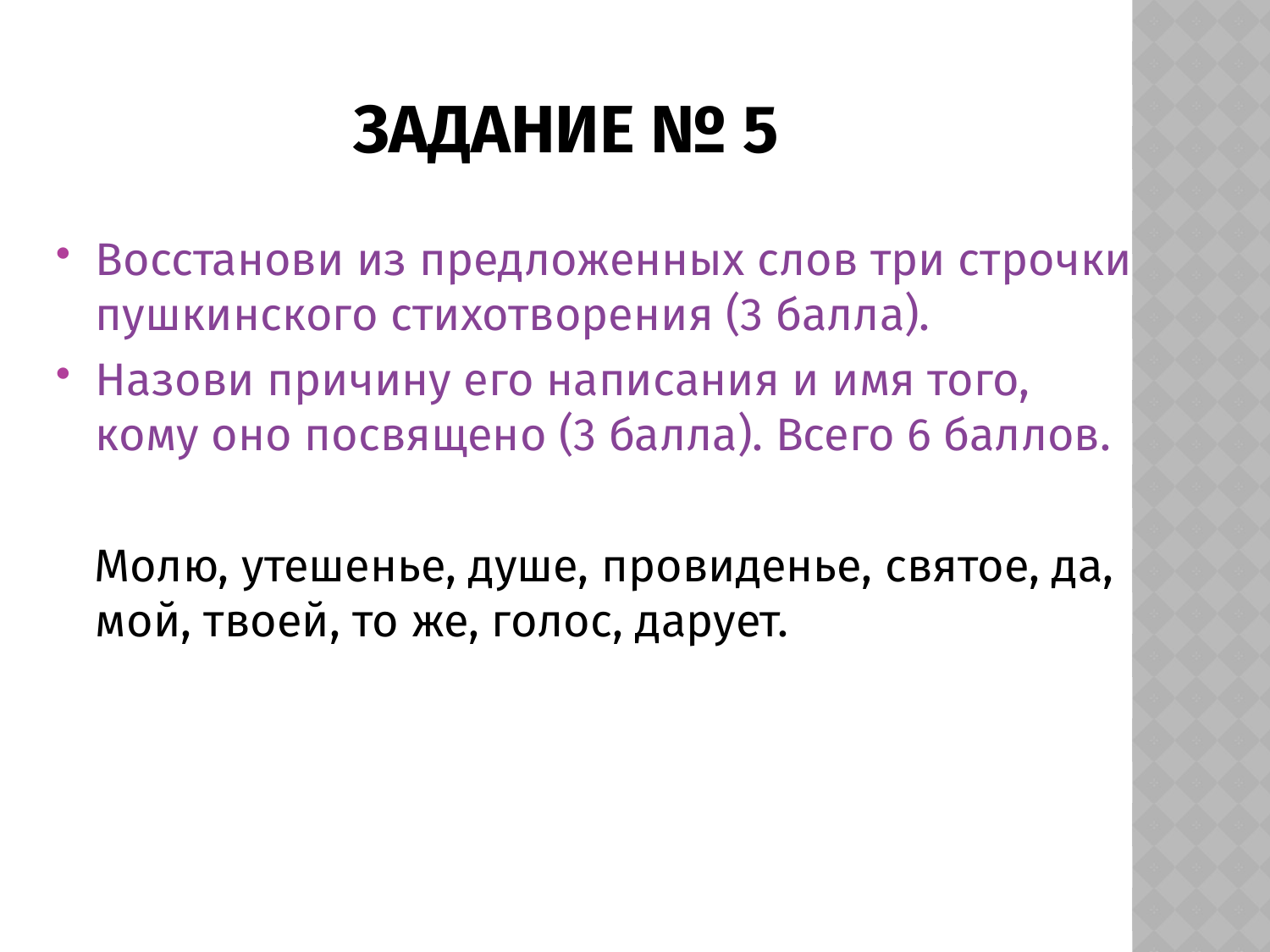

# Задание № 5
Восстанови из предложенных слов три строчки пушкинского стихотворения (3 балла).
Назови причину его написания и имя того, кому оно посвящено (3 балла). Всего 6 баллов.

   Молю, утешенье, душе, провиденье, святое, да, мой, твоей, то же, голос, дарует.